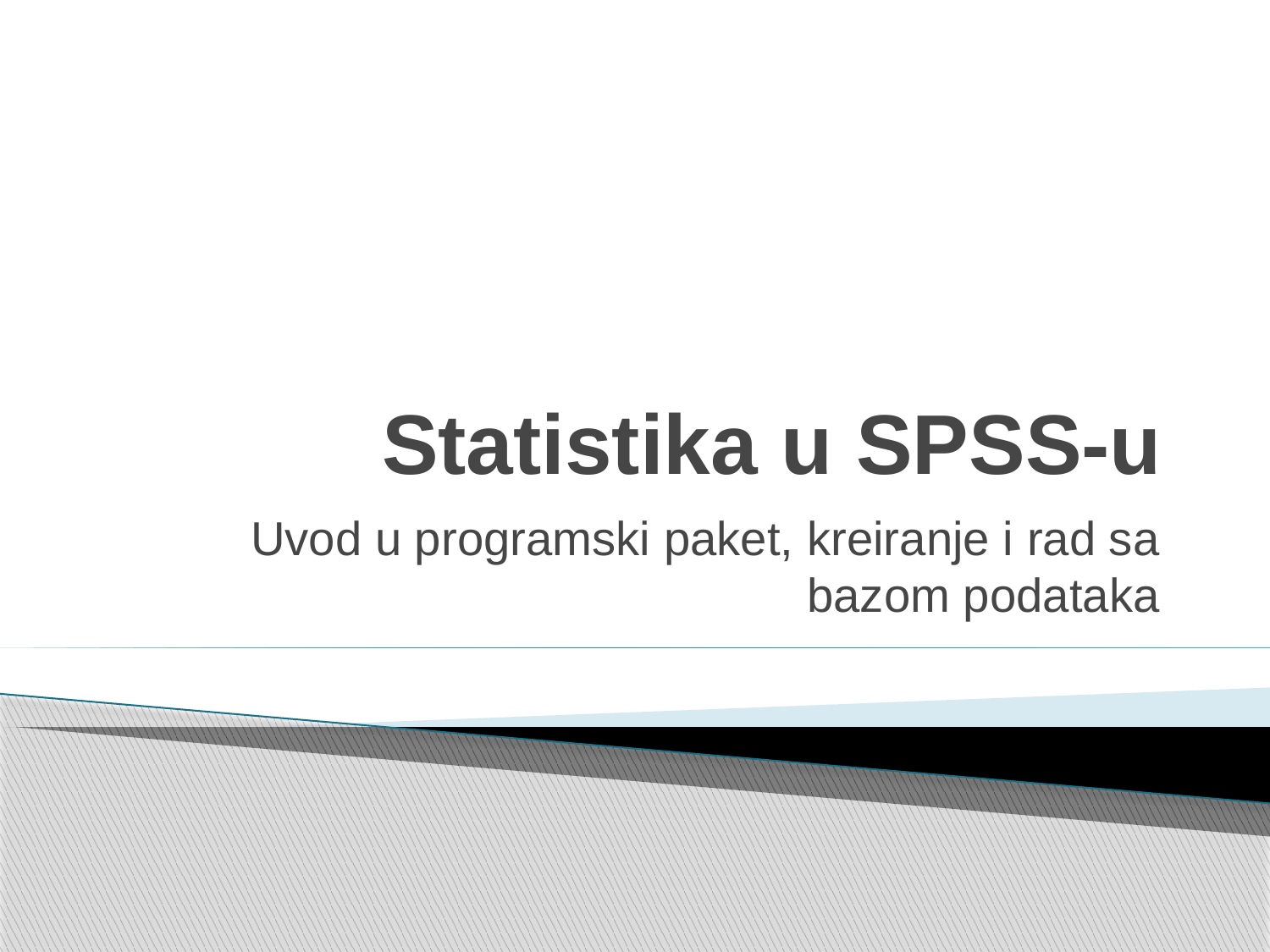

# Statistika u SPSS-u
Uvod u programski paket, kreiranje i rad sa bazom podataka